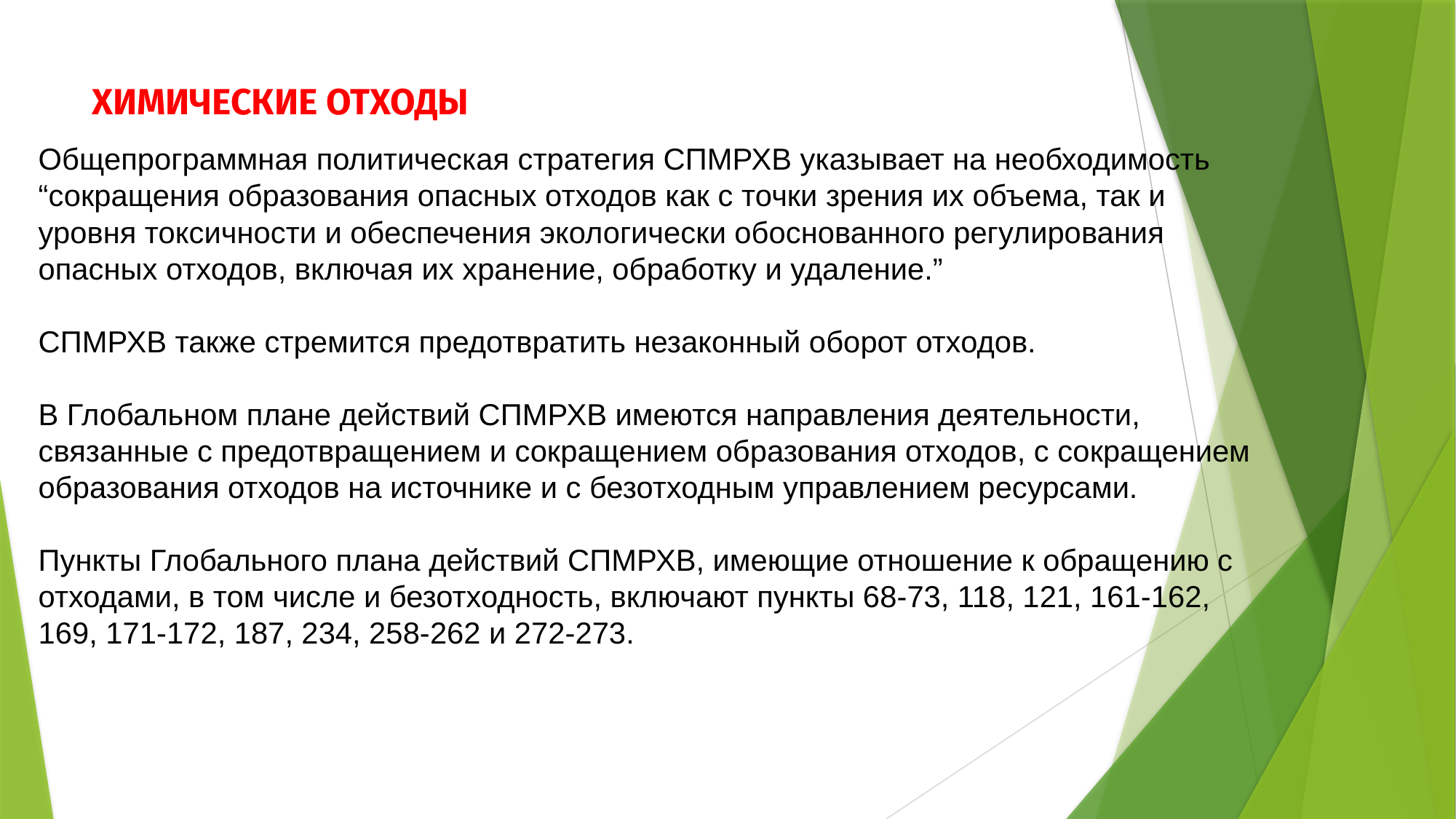

# ХИМИЧЕСКИЕ ОТХОДЫ
Общепрограммная политическая стратегия СПМРХВ указывает на необходимость “сокращения образования опасных отходов как с точки зрения их объема, так и уровня токсичности и обеспечения экологически обоснованного регулирования опасных отходов, включая их хранение, обработку и удаление.”

СПМРХВ также стремится предотвратить незаконный оборот отходов.

В Глобальном плане действий СПМРХВ имеются направления деятельности, связанные с предотвращением и сокращением образования отходов, с сокращением образования отходов на источнике и с безотходным управлением ресурсами.

Пункты Глобального плана действий СПМРХВ, имеющие отношение к обращению с отходами, в том числе и безотходность, включают пункты 68-73, 118, 121, 161-162, 169, 171-172, 187, 234, 258-262 и 272-273.